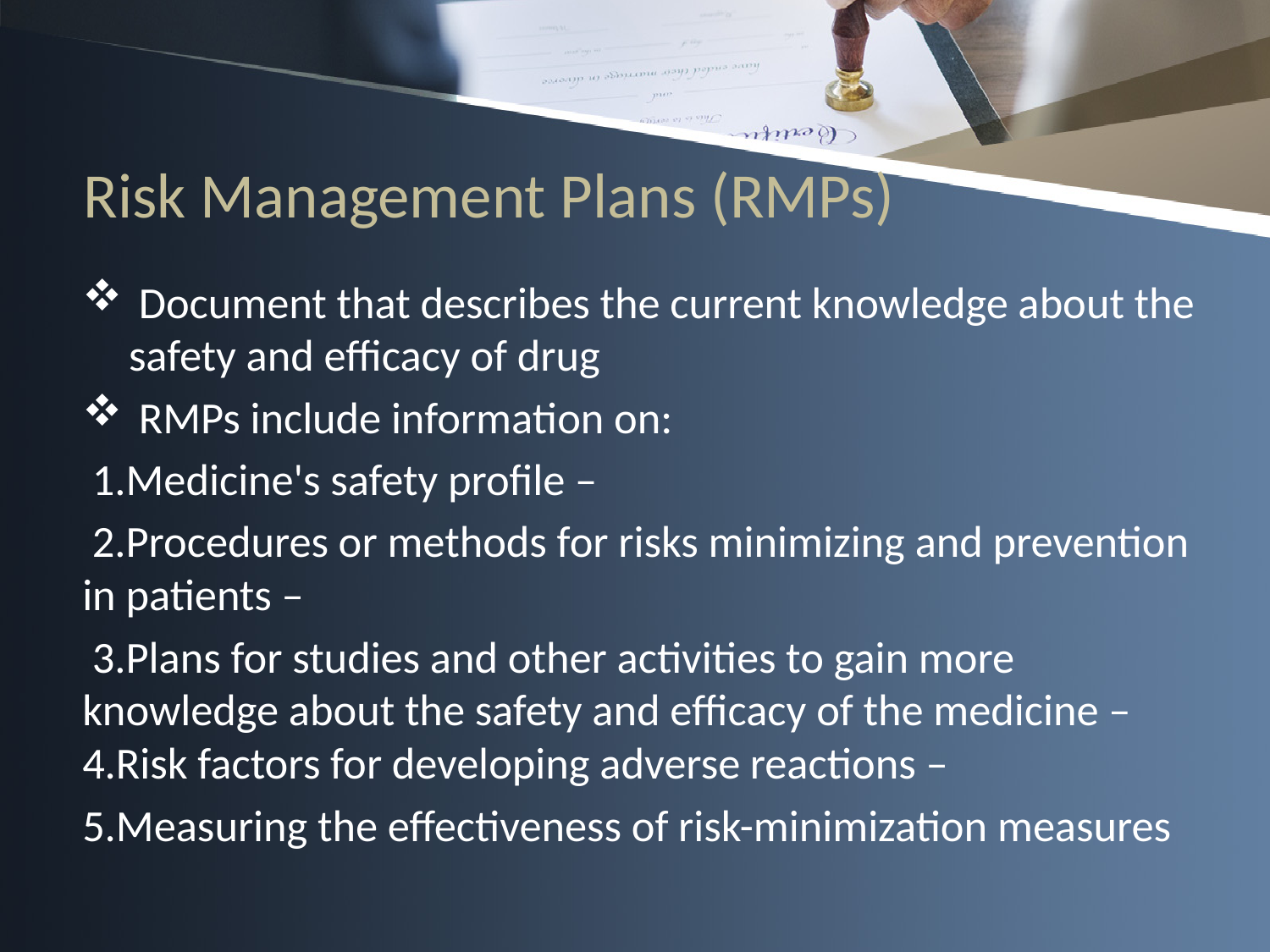

# Risk Management Plans (RMPs)
 Document that describes the current knowledge about the safety and efficacy of drug
 RMPs include information on:
 1.Medicine's safety profile –
 2.Procedures or methods for risks minimizing and prevention in patients –
 3.Plans for studies and other activities to gain more knowledge about the safety and efficacy of the medicine –     4.Risk factors for developing adverse reactions –
5.Measuring the effectiveness of risk-minimization measures